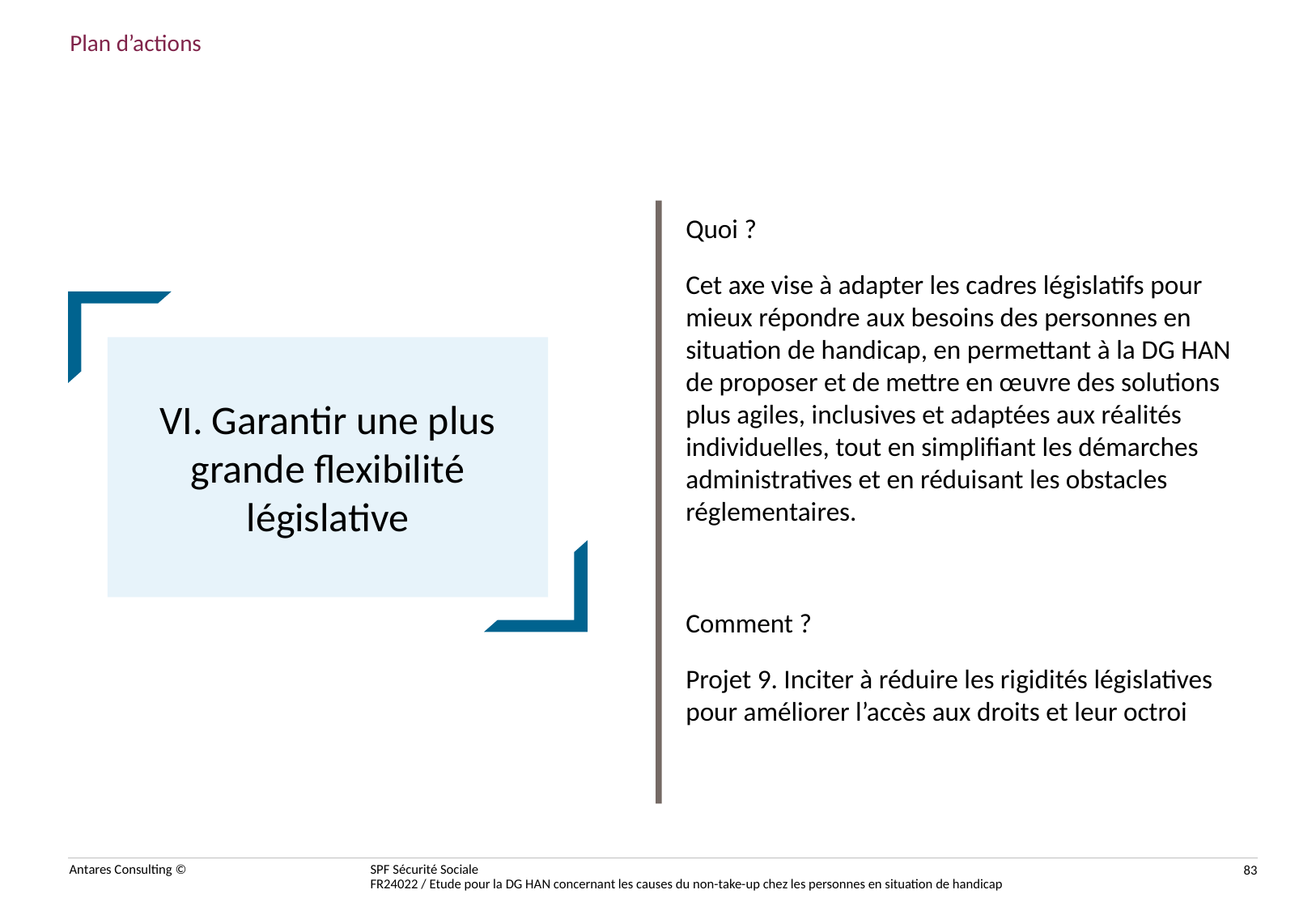

Plan d’actions

Quoi ?
Cet axe vise à adapter les cadres législatifs pour mieux répondre aux besoins des personnes en situation de handicap, en permettant à la DG HAN de proposer et de mettre en œuvre des solutions plus agiles, inclusives et adaptées aux réalités individuelles, tout en simplifiant les démarches administratives et en réduisant les obstacles réglementaires.

Comment ?
Projet 9. Inciter à réduire les rigidités législatives
pour améliorer l’accès aux droits et leur octroi

VI. Garantir une plus grande flexibilité législative